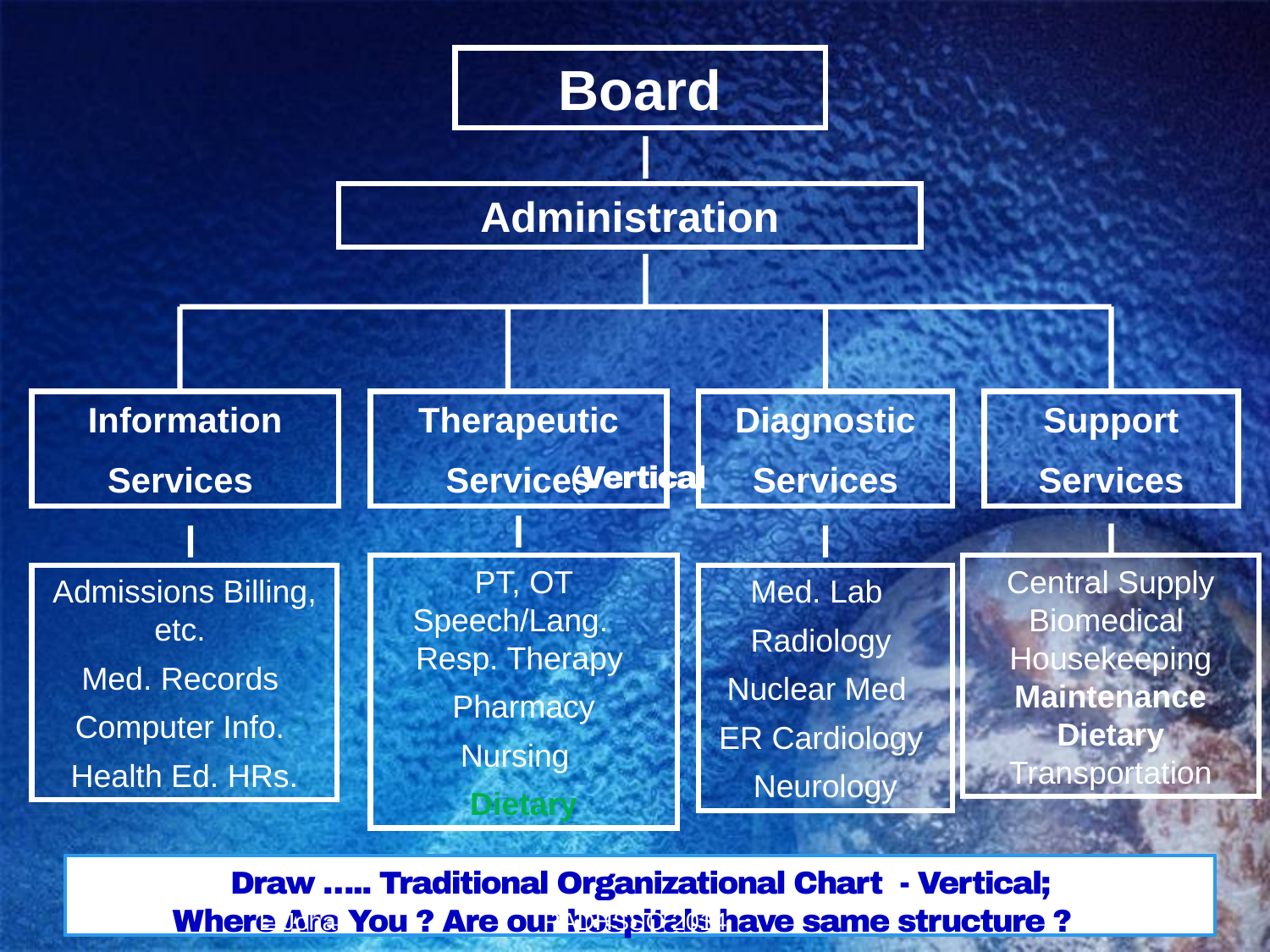

Board

Administration

Information
 Services
Therapeutic
Services
Diagnostic
Services
Support
Services
Vertical)

PT, OT Speech/Lang.    Resp. Therapy
 Pharmacy
Nursing
Dietary
Central Supply Biomedical  Housekeeping Maintenance Dietary Transportation
Admissions Billing, etc.
Med. Records
Computer Info.
Health Ed. HRs.
Med. Lab
Radiology
Nuclear Med
ER Cardiology
Neurology
 Draw ….. Traditional Organizational Chart  - Vertical;
Where Are You ? Are our hospitals have same structure ?
E Johali
RADHSSO 2014
36